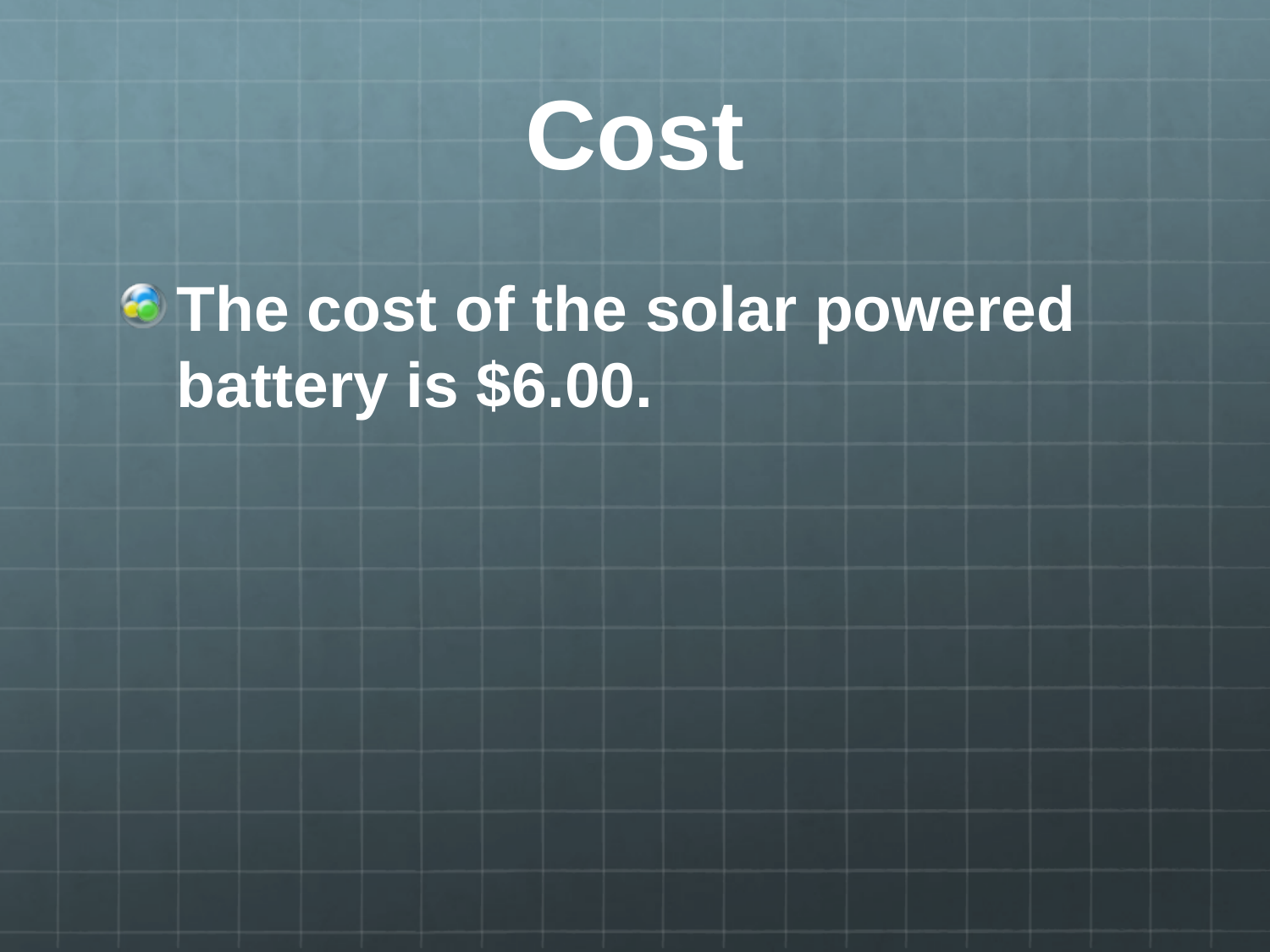

# Cost
The cost of the solar powered battery is $6.00.